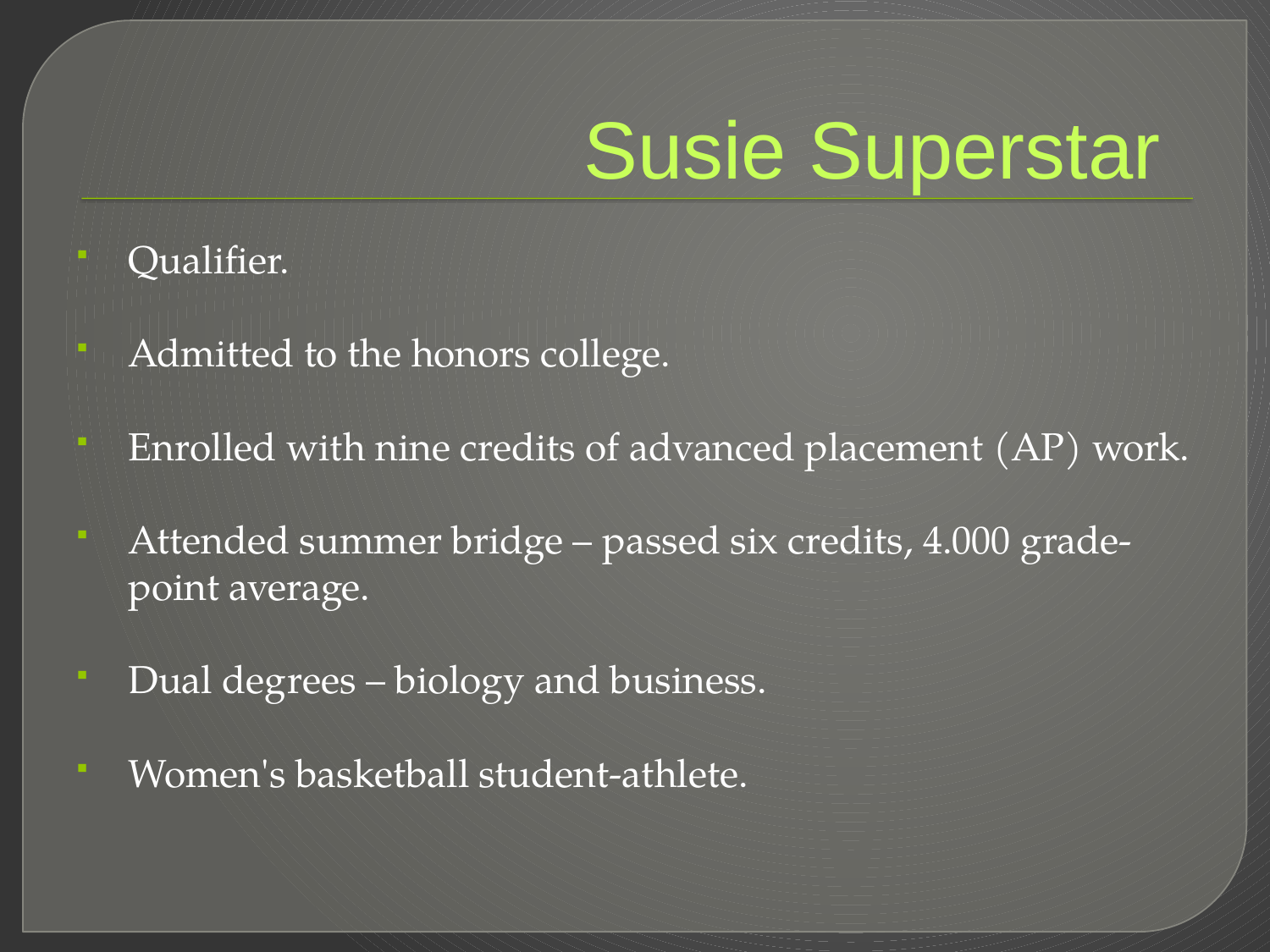

# Susie Superstar
Qualifier.

Admitted to the honors college.

Enrolled with nine credits of advanced placement (AP) work.

Attended summer bridge – passed six credits, 4.000 grade-point average.

Dual degrees – biology and business.

Women's basketball student-athlete.